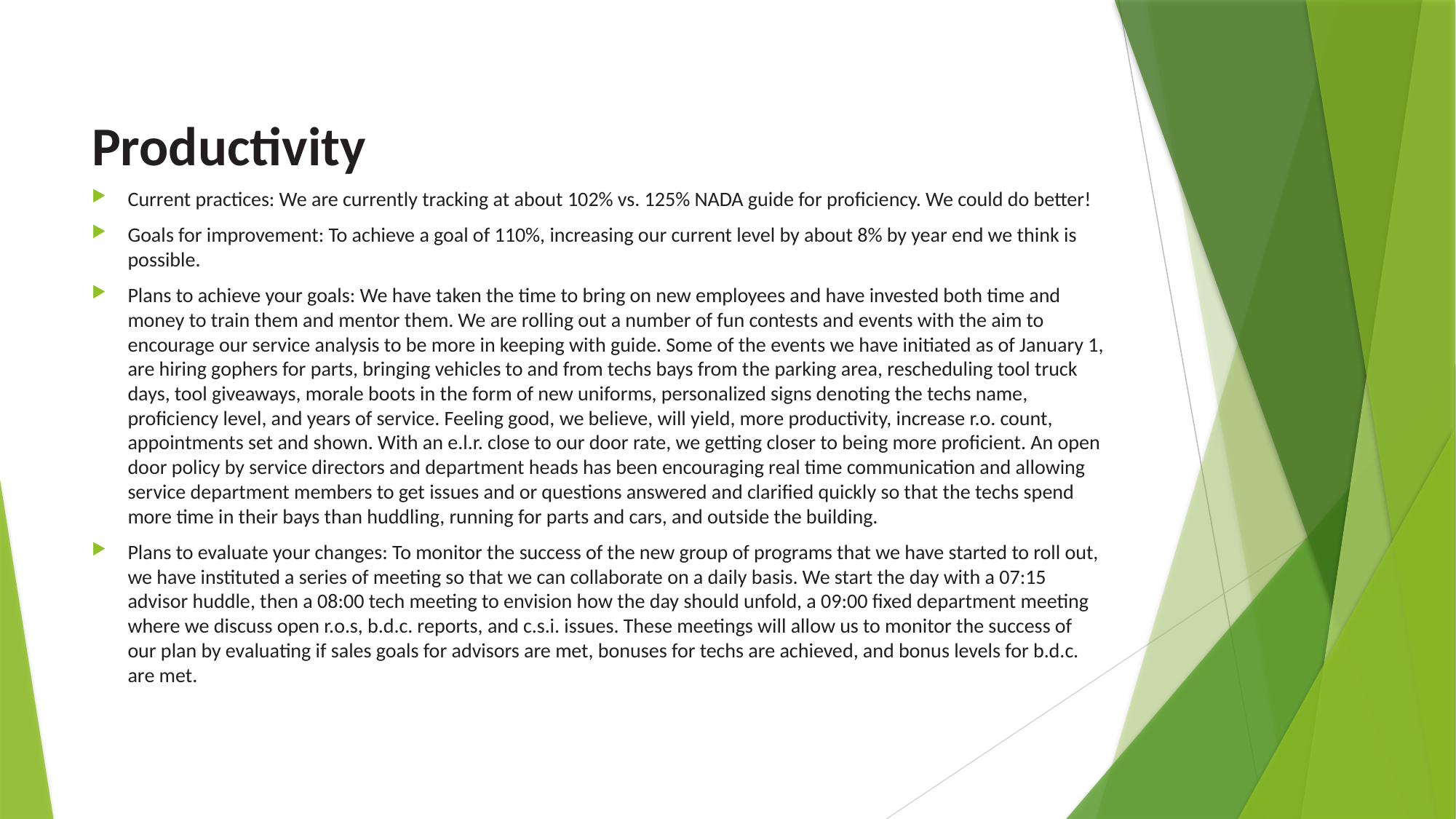

# Productivity

Current practices: We are currently tracking at about 102% vs. 125% NADA guide for proficiency. We could do better!
Goals for improvement: To achieve a goal of 110%, increasing our current level by about 8% by year end we think is possible.
Plans to achieve your goals: We have taken the time to bring on new employees and have invested both time and money to train them and mentor them. We are rolling out a number of fun contests and events with the aim to encourage our service analysis to be more in keeping with guide. Some of the events we have initiated as of January 1, are hiring gophers for parts, bringing vehicles to and from techs bays from the parking area, rescheduling tool truck days, tool giveaways, morale boots in the form of new uniforms, personalized signs denoting the techs name, proficiency level, and years of service. Feeling good, we believe, will yield, more productivity, increase r.o. count, appointments set and shown. With an e.l.r. close to our door rate, we getting closer to being more proficient. An open door policy by service directors and department heads has been encouraging real time communication and allowing service department members to get issues and or questions answered and clarified quickly so that the techs spend more time in their bays than huddling, running for parts and cars, and outside the building.
Plans to evaluate your changes: To monitor the success of the new group of programs that we have started to roll out, we have instituted a series of meeting so that we can collaborate on a daily basis. We start the day with a 07:15 advisor huddle, then a 08:00 tech meeting to envision how the day should unfold, a 09:00 fixed department meeting where we discuss open r.o.s, b.d.c. reports, and c.s.i. issues. These meetings will allow us to monitor the success of our plan by evaluating if sales goals for advisors are met, bonuses for techs are achieved, and bonus levels for b.d.c. are met.